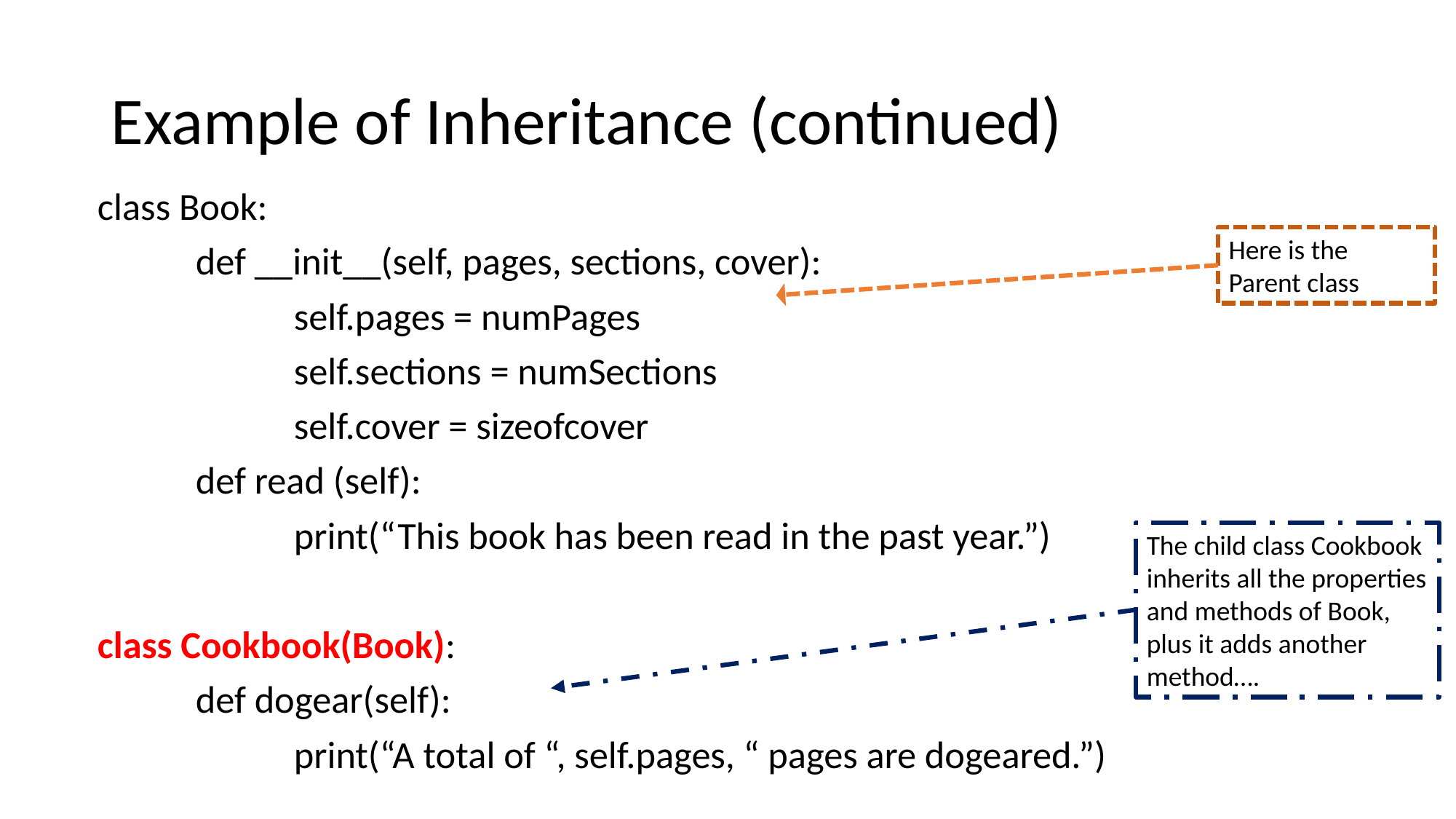

# Example of Inheritance (continued)
class Book:
	def __init__(self, pages, sections, cover):
		self.pages = numPages
		self.sections = numSections
		self.cover = sizeofcover
	def read (self):
		print(“This book has been read in the past year.”)

class Cookbook(Book):
	def dogear(self):
		print(“A total of “, self.pages, “ pages are dogeared.”)
Here is the Parent class
The child class Cookbook inherits all the properties and methods of Book, plus it adds another method….